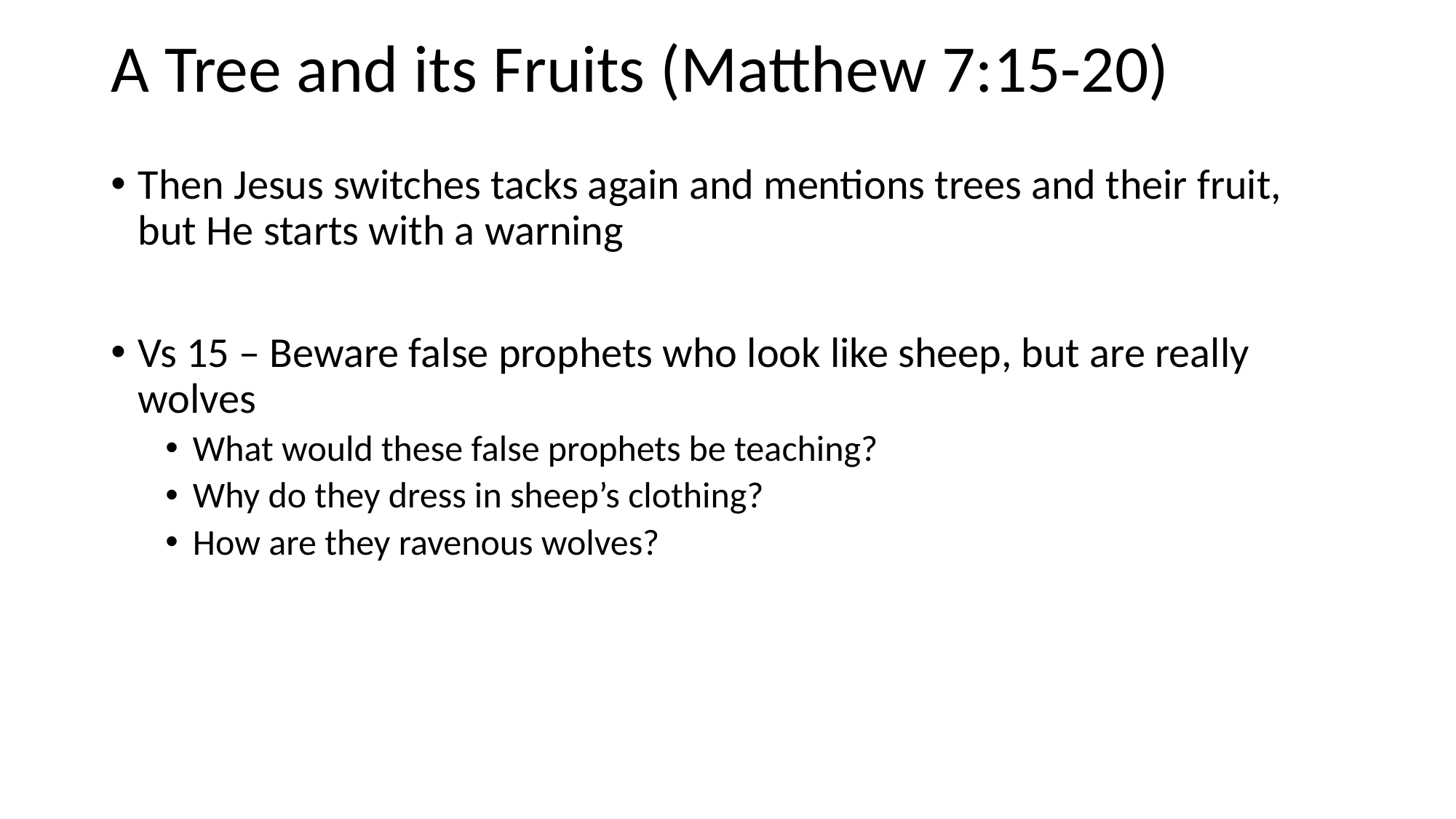

# A Tree and its Fruits (Matthew 7:15-20)

Then Jesus switches tacks again and mentions trees and their fruit, but He starts with a warning

Vs 15 – Beware false prophets who look like sheep, but are really wolves
What would these false prophets be teaching?
Why do they dress in sheep’s clothing?
How are they ravenous wolves?